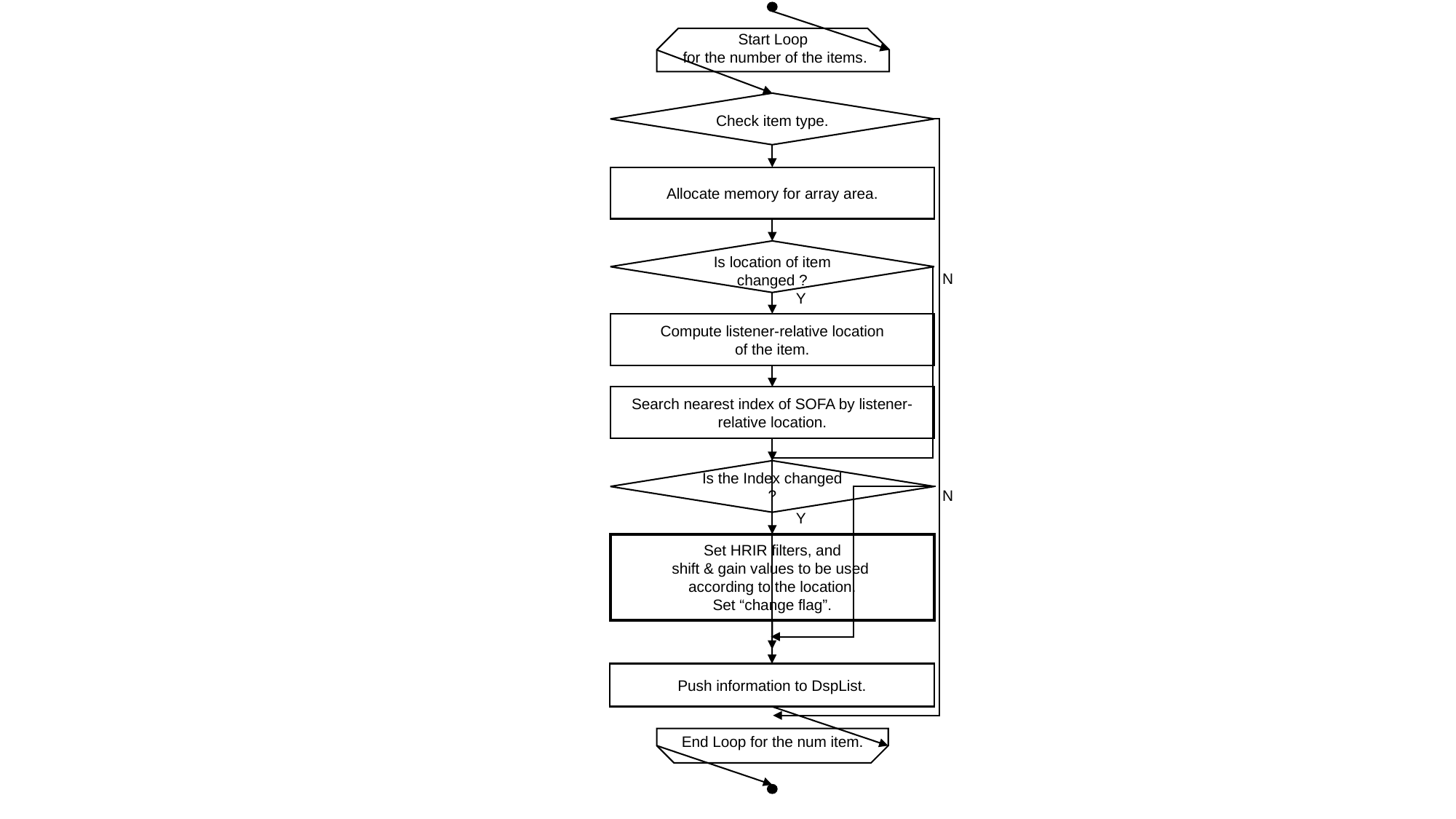

Start Loop
 for the number of the items.
Check item type.

Allocate memory for array area.
Is location of item
changed ?
N
Y
Compute listener-relative location
of the item.
Search nearest index of SOFA by listener-relative location.

Is the Index changed ?

N
Y
Set HRIR filters, and
shift & gain values to be used
according to the location.
Set “change flag”.
Push information to DspList.
End Loop for the num item.